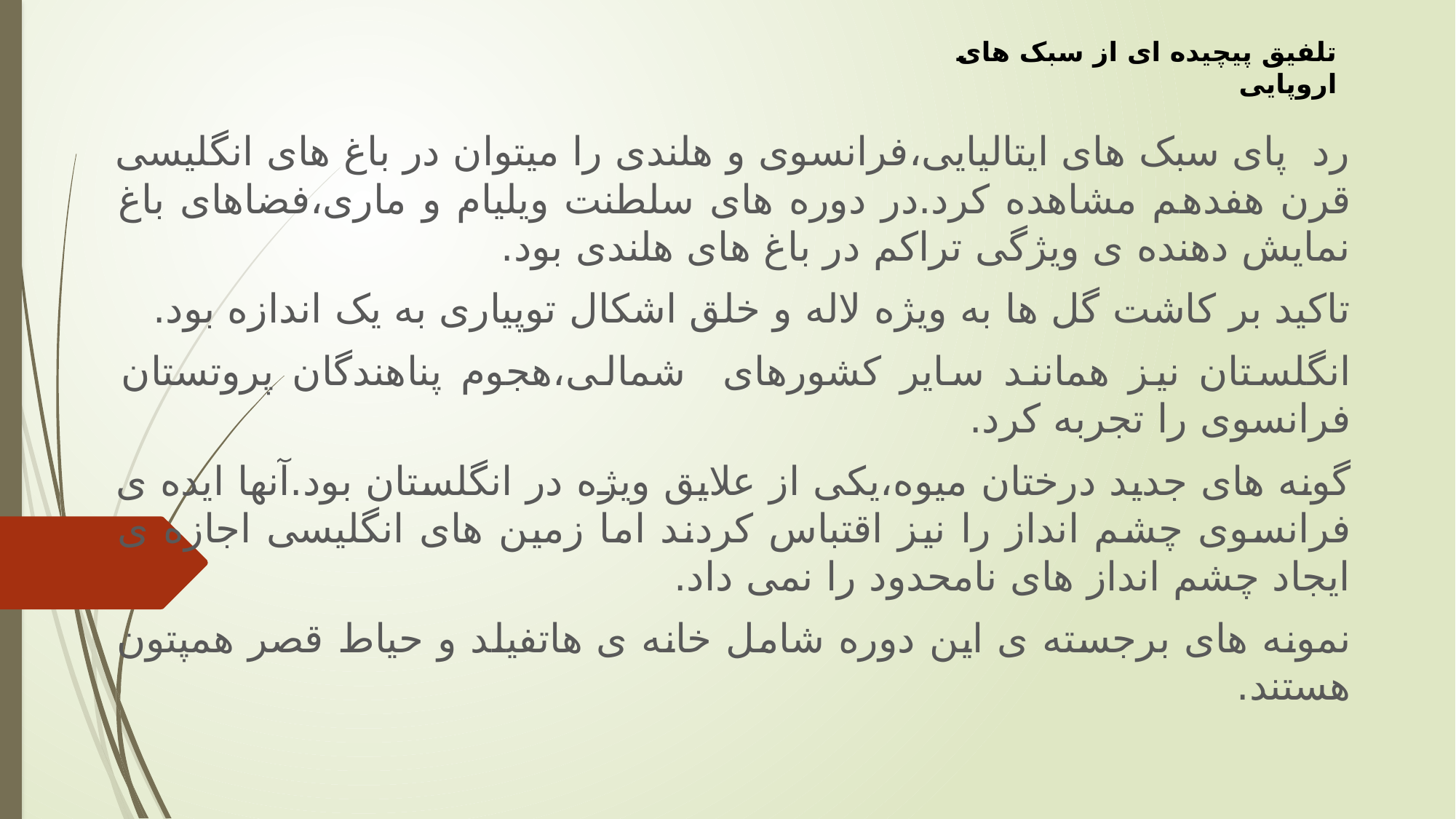

# تلفیق پیچیده ای از سبک های اروپایی
رد  پای سبک های ایتالیایی،فرانسوی و هلندی را میتوان در باغ های انگلیسی قرن هفدهم مشاهده کرد.در دوره های سلطنت ویلیام و ماری،فضاهای باغ نمایش دهنده ی ویژگی تراکم در باغ های هلندی بود.
تاکید بر کاشت گل ها به ویژه لاله و خلق اشکال توپیاری به یک اندازه بود.
انگلستان نیز همانند سایر کشورهای  شمالی،هجوم پناهندگان پروتستان فرانسوی را تجربه کرد.
گونه های جدید درختان میوه،یکی از علایق ویژه در انگلستان بود.آنها ایده ی فرانسوی چشم انداز را نیز اقتباس کردند اما زمین های انگلیسی اجازه ی ایجاد چشم انداز های نامحدود را نمی داد.
نمونه های برجسته ی این دوره شامل خانه ی هاتفیلد و حیاط قصر همپتون هستند.